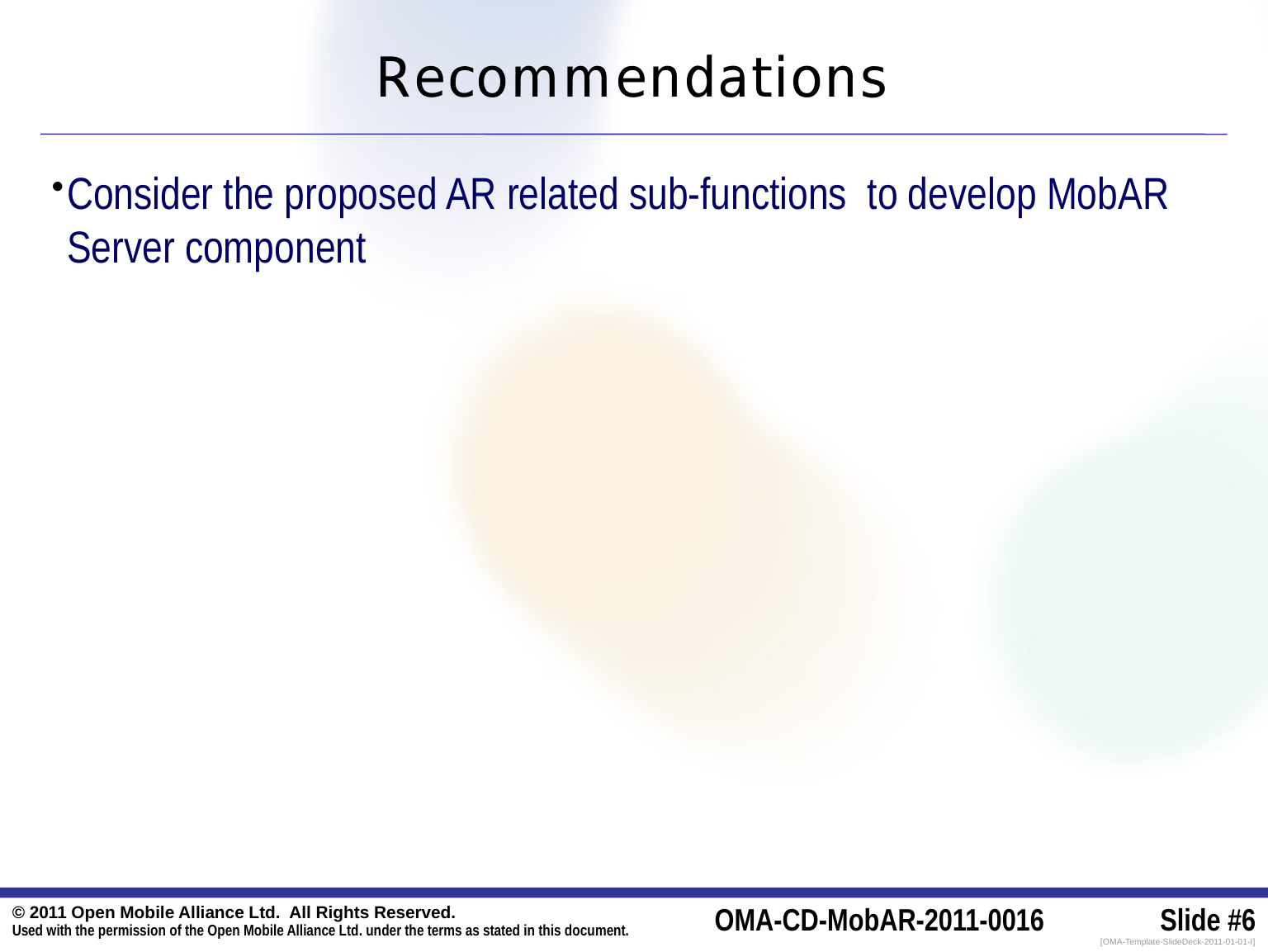

# Recommendations
Consider the proposed AR related sub-functions  to develop MobAR Server component